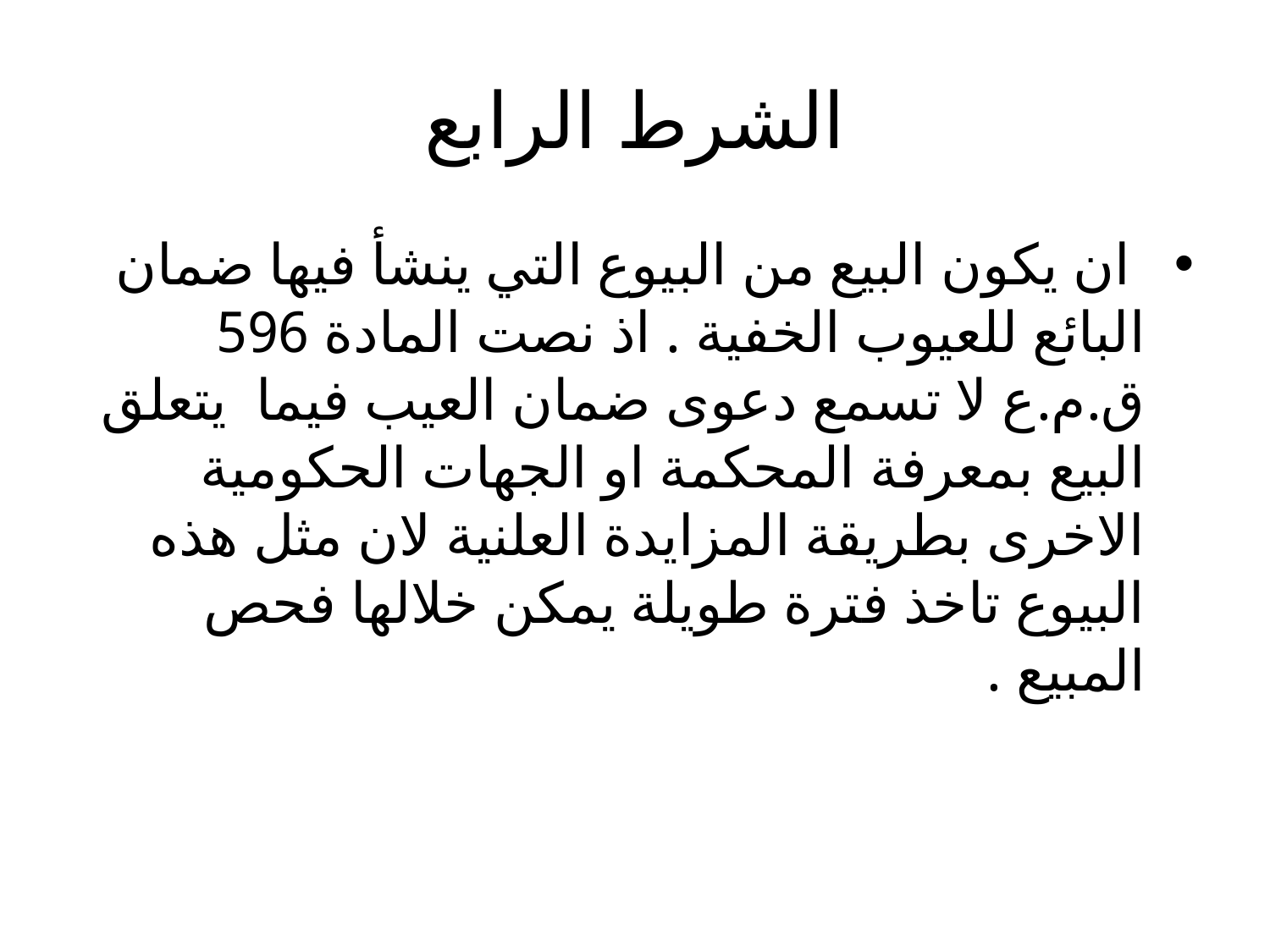

# الشرط الرابع
 ان يكون البيع من البيوع التي ينشأ فيها ضمان البائع للعيوب الخفية . اذ نصت المادة 596 ق.م.ع لا تسمع دعوى ضمان العيب فيما  يتعلق البيع بمعرفة المحكمة او الجهات الحكومية الاخرى بطريقة المزايدة العلنية لان مثل هذه البيوع تاخذ فترة طويلة يمكن خلالها فحص المبيع .